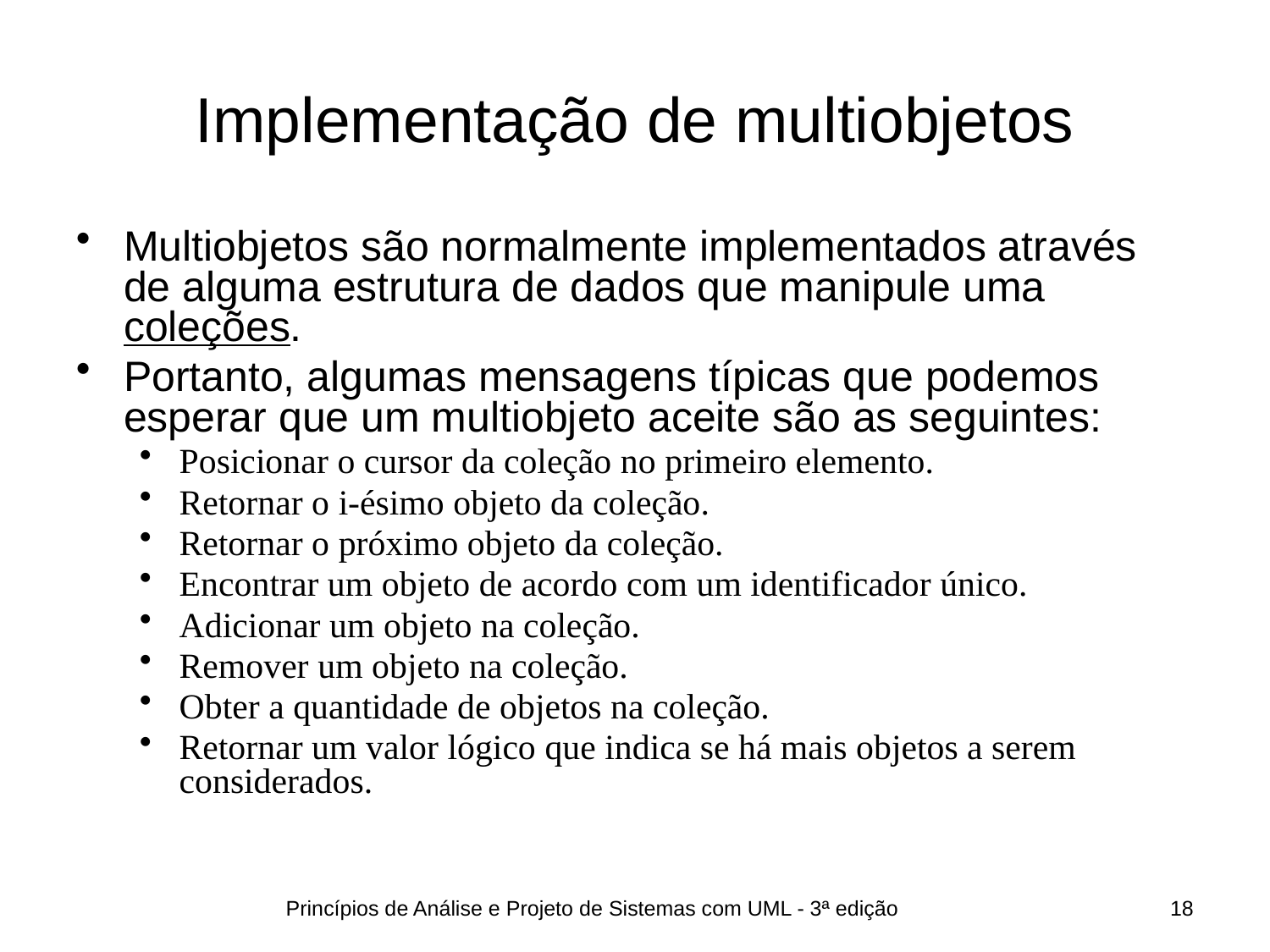

# Implementação de multiobjetos
Multiobjetos são normalmente implementados através de alguma estrutura de dados que manipule uma coleções.
Portanto, algumas mensagens típicas que podemos esperar que um multiobjeto aceite são as seguintes:
Posicionar o cursor da coleção no primeiro elemento.
Retornar o i-ésimo objeto da coleção.
Retornar o próximo objeto da coleção.
Encontrar um objeto de acordo com um identificador único.
Adicionar um objeto na coleção.
Remover um objeto na coleção.
Obter a quantidade de objetos na coleção.
Retornar um valor lógico que indica se há mais objetos a serem considerados.
Princípios de Análise e Projeto de Sistemas com UML - 3ª edição
18